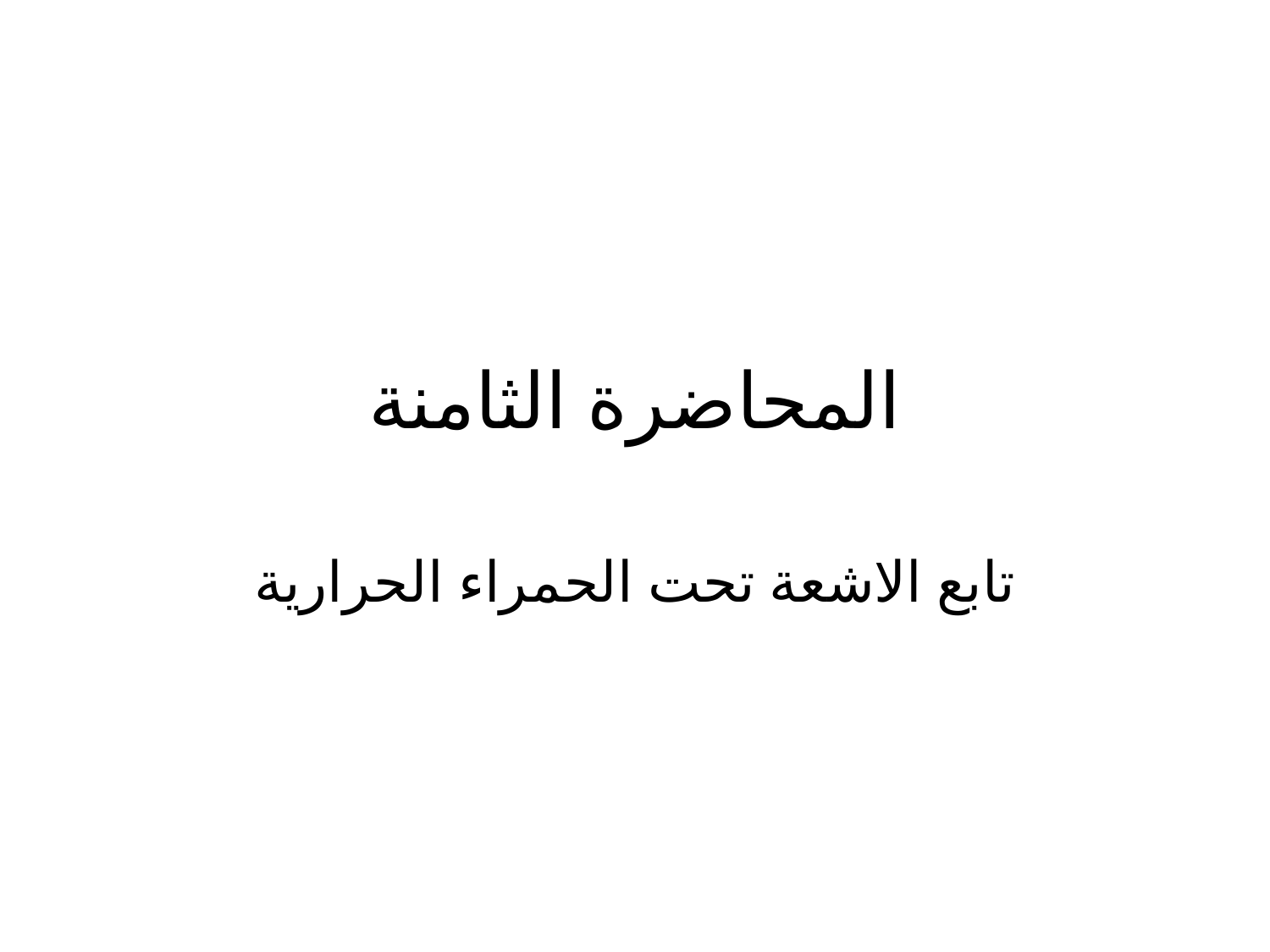

# المحاضرة الثامنة
تابع الاشعة تحت الحمراء الحرارية